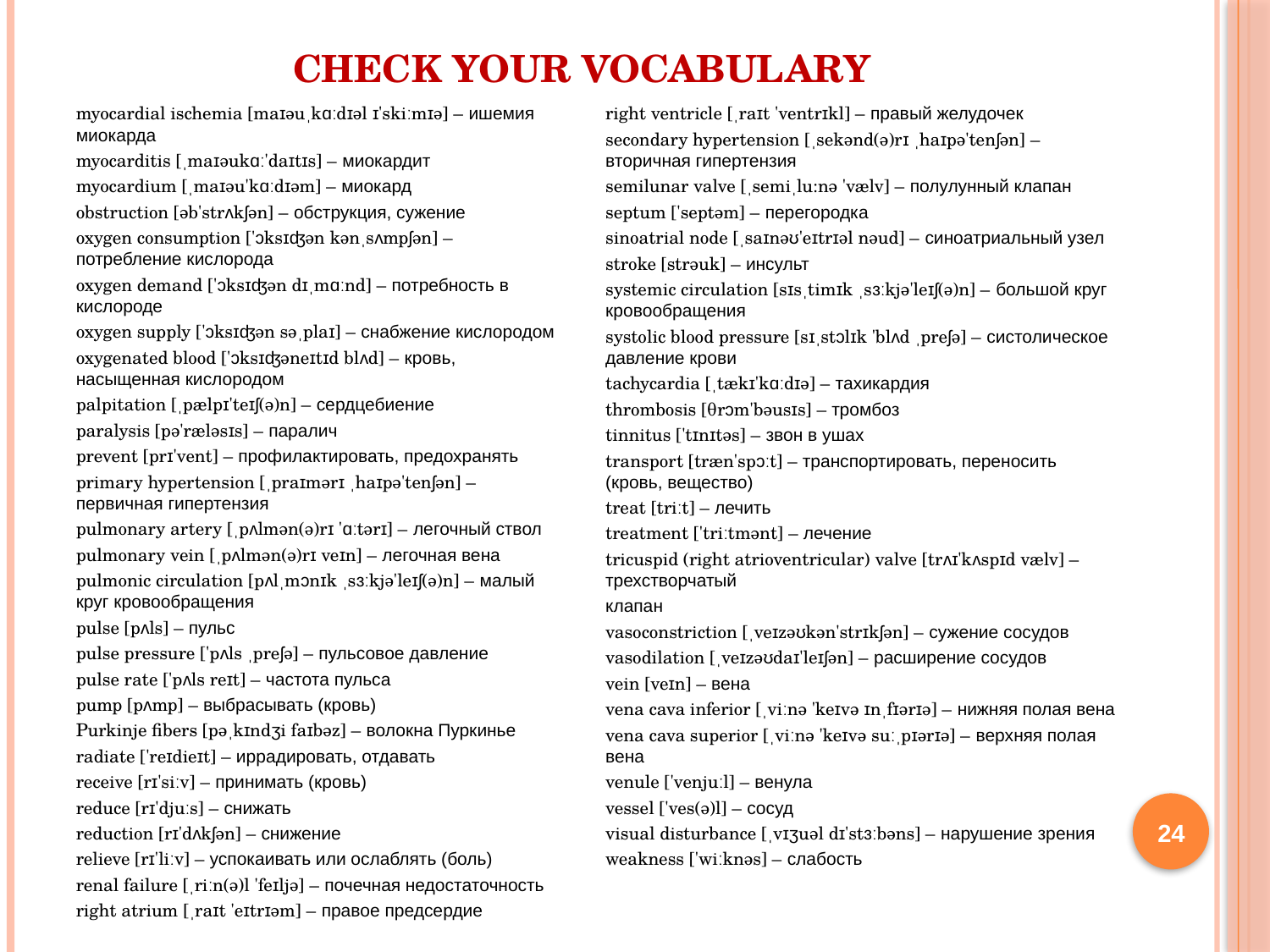

# Check your vocabulary
myocardial ischemia [maɪəuˌkɑːdɪəl ɪ'skiːmɪə] – ишемия миокарда
myocarditis [ˌmaɪəukɑː'daɪtɪs] – миокардит
myocardium [ˌmaɪəu'kɑːdɪəm] – миокард
obstruction [əb'strʌkʃən] – обструкция, сужение
oxygen consumption ['ɔksɪʤən kənˌsʌmpʃən] – потребление кислорода
oxygen demand ['ɔksɪʤən dɪˌmɑːnd] – потребность в кислороде
oxygen supply ['ɔksɪʤən səˌplaɪ] – снабжение кислородом
oxygenated blood ['ɔksɪʤəneɪtɪd blʌd] – кровь, насыщенная кислородом
palpitation [ˌpælpɪ'teɪʃ(ə)n] – сердцебиение
paralysis [pə'ræləsɪs] – паралич
prevent [prɪ'vent] – профилактировать, предохранять
primary hypertension [ˌpraɪmərɪ ˌhaɪpə'tenʃən] – первичная гипертензия
pulmonary artery [ˌpʌlmən(ə)rɪ 'ɑːtərɪ] – легочный ствол
pulmonary vein [ˌpʌlmən(ə)rɪ veɪn] – легочная вена
pulmonic circulation [pʌlˌmɔnɪk ˌsɜːkjə'leɪʃ(ə)n] – малый круг кровообращения
pulse [pʌls] – пульс
pulse pressure ['pʌls ˌpreʃə] – пульсовое давление
pulse rate ['pʌls reɪt] – частота пульса
pump [pʌmp] – выбрасывать (кровь)
Purkinje fibers [pəˌkɪndʒi faɪbəz] – волокна Пуркинье
radiate ['reɪdieɪt] – иррадировать, отдавать
receive [rɪ'siːv] – принимать (кровь)
reduce [rɪ'djuːs] – снижать
reduction [rɪ'dʌkʃən] – снижение
relieve [rɪ'liːv] – успокаивать или ослаблять (боль)
renal failure [ˌriːn(ə)l 'feɪljə] – почечная недостаточность
right atrium [ˌraɪt 'eɪtrɪəm] – правое предсердие

right ventricle [ˌraɪt 'ventrɪkl] – правый желудочек
secondary hypertension [ˌsekənd(ə)rɪ ˌhaɪpə'tenʃən] – вторичная гипертензия
semilunar valve [ˌsemiˌlu:nə 'vælv] – полулунный клапан
septum ['septəm] – перегородка
sinoatrial node [ˌsaɪnəʊ'eɪtrɪəl nəud] – синоатриальный узел
stroke [strəuk] – инсульт
systemic circulation [sɪsˌtimɪk ˌsɜːkjə'leɪʃ(ə)n] – большой круг кровообращения
systolic blood pressure [sɪˌstɔlɪk 'blʌd ˌpreʃə] – систолическое давление крови
tachycardia [ˌtækɪ'kɑːdɪə] – тахикардия
thrombosis [θrɔm'bəusɪs] – тромбоз
tinnitus ['tɪnɪtəs] – звон в ушах
transport [træn'spɔːt] – транспортировать, переносить (кровь, вещество)
treat [triːt] – лечить
treatment ['triːtmənt] – лечение
tricuspid (right atrioventricular) valve [trʌɪ'kʌspɪd vælv] – трехстворчатый
клапан
vasoconstriction [ˌveɪzəʊkən'strɪkʃən] – сужение сосудов
vasodilation [ˌveɪzəʊdaɪ'leɪʃən] – расширение сосудов
vein [veɪn] – вена
vena cava inferior [ˌviːnə 'keɪvə ɪnˌfɪərɪə] – нижняя полая вена
vena cava superior [ˌviːnə 'keɪvə suːˌpɪərɪə] – верхняя полая вена
venule ['venjuːl] – венула
vessel ['ves(ə)l] – сосуд
visual disturbance [ˌvɪʒuəl dɪ'stɜːbəns] – нарушение зрения
weakness ['wiːknəs] – слабость

24